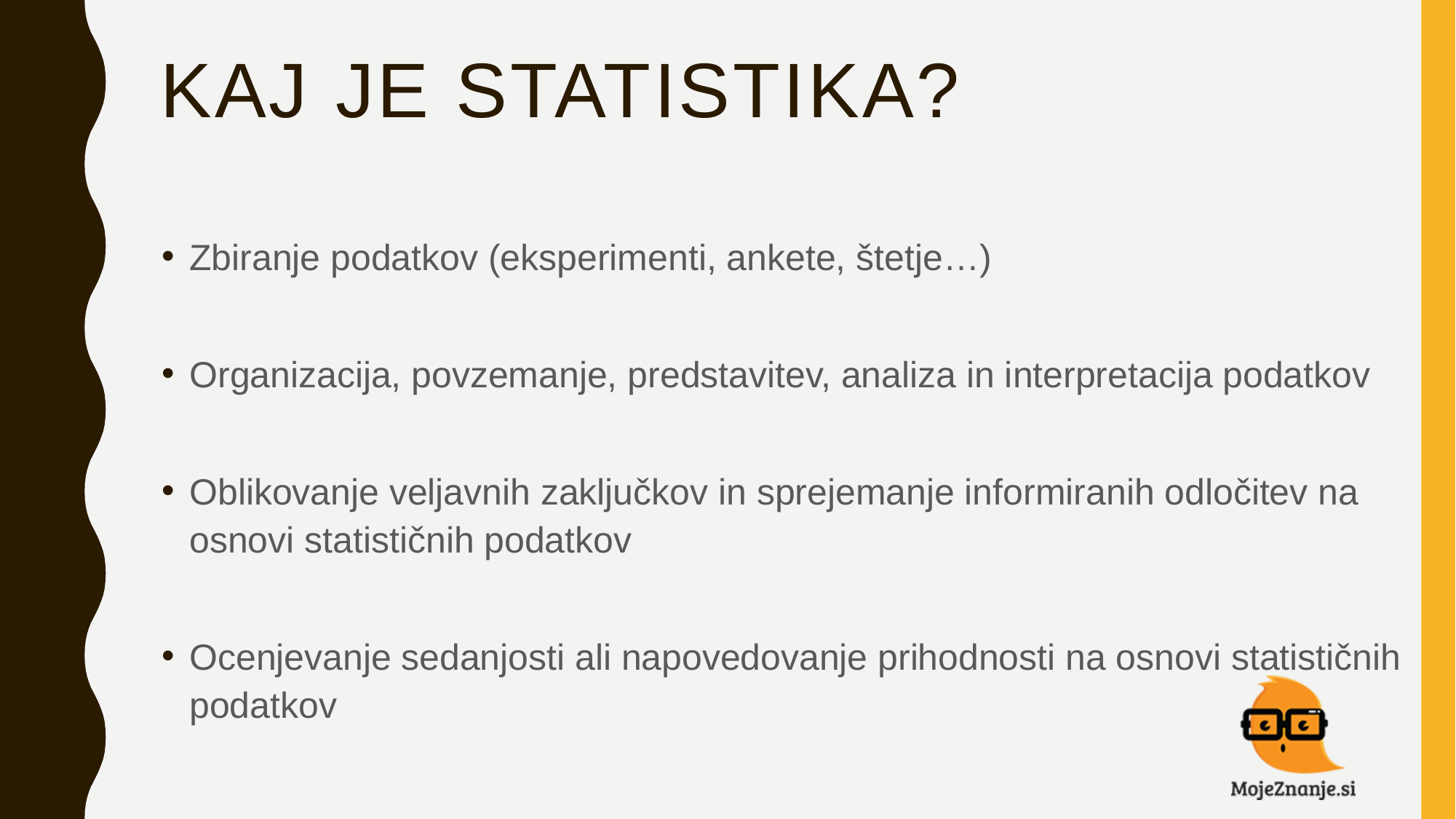

# Kaj je statistika?
Zbiranje podatkov (eksperimenti, ankete, štetje…)

Organizacija, povzemanje, predstavitev, analiza in interpretacija podatkov

Oblikovanje veljavnih zaključkov in sprejemanje informiranih odločitev na osnovi statističnih podatkov

Ocenjevanje sedanjosti ali napovedovanje prihodnosti na osnovi statističnih podatkov